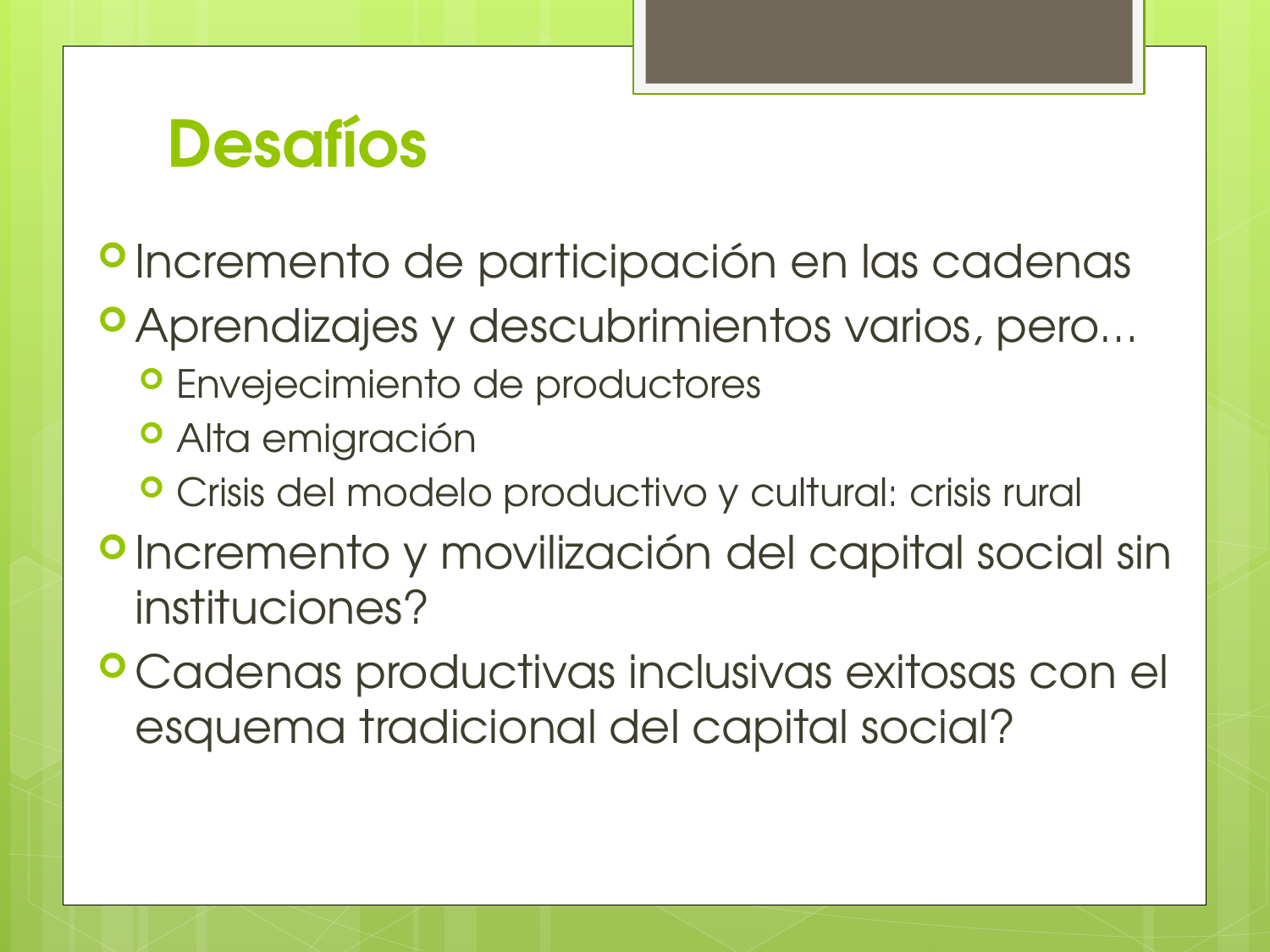

# Desafíos
Incremento de participación en las cadenas
Aprendizajes y descubrimientos varios, pero…
Envejecimiento de productores
Alta emigración
Crisis del modelo productivo y cultural: crisis rural
Incremento y movilización del capital social sin instituciones?
Cadenas productivas inclusivas exitosas con el esquema tradicional del capital social?